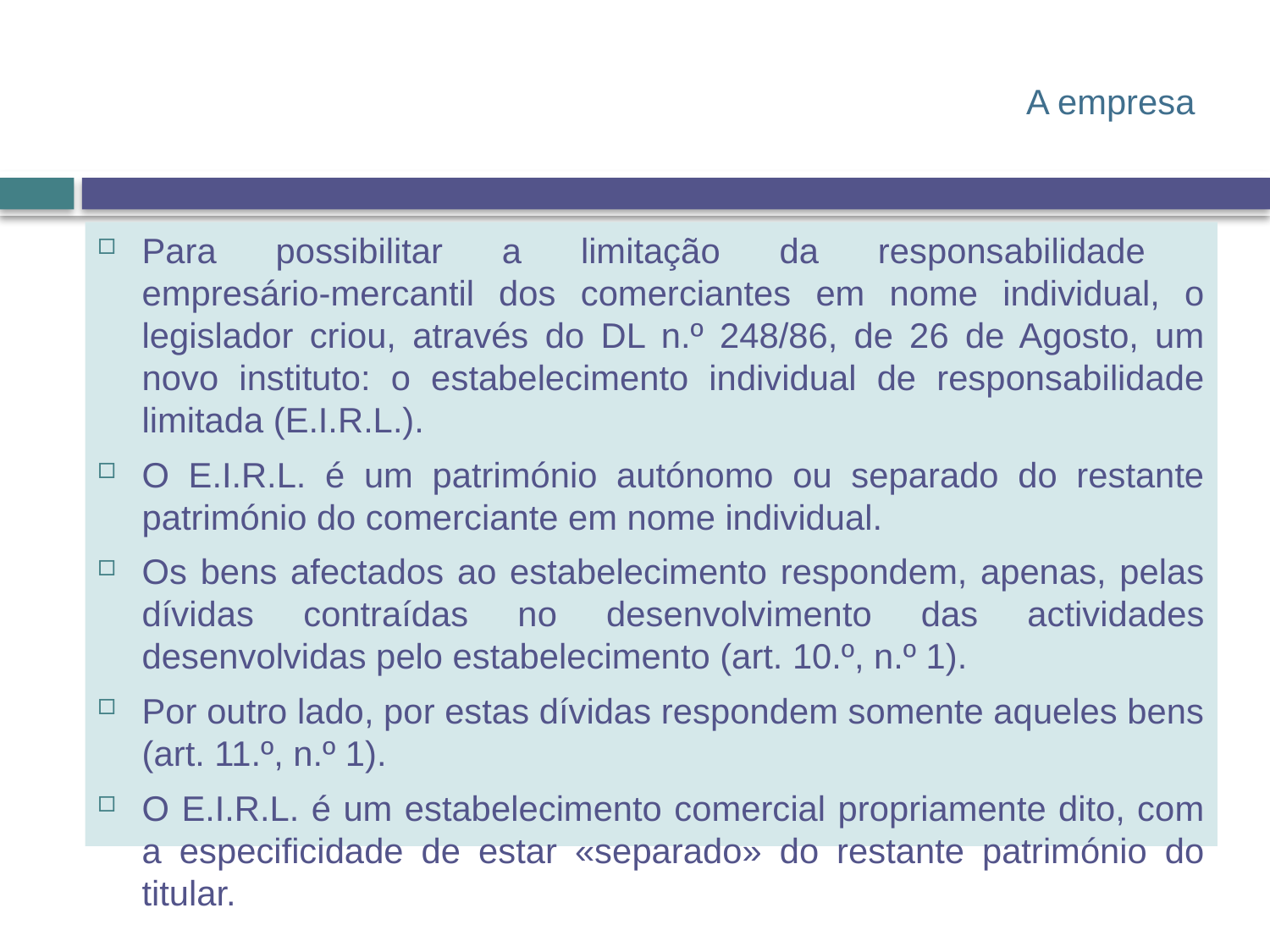

# A empresa
Para possibilitar a limitação da responsabilidade
empresário-mercantil dos comerciantes em nome individual, o legislador criou, através do DL n.º 248/86, de 26 de Agosto, um novo instituto: o estabelecimento individual de responsabilidade limitada (E.I.R.L.).
O E.I.R.L. é um património autónomo ou separado do restante património do comerciante em nome individual.
Os bens afectados ao estabelecimento respondem, apenas, pelas dívidas contraídas no desenvolvimento das actividades desenvolvidas pelo estabelecimento (art. 10.º, n.º 1).
Por outro lado, por estas dívidas respondem somente aqueles bens (art. 11.º, n.º 1).
O E.I.R.L. é um estabelecimento comercial propriamente dito, com a especificidade de estar «separado» do restante património do titular.